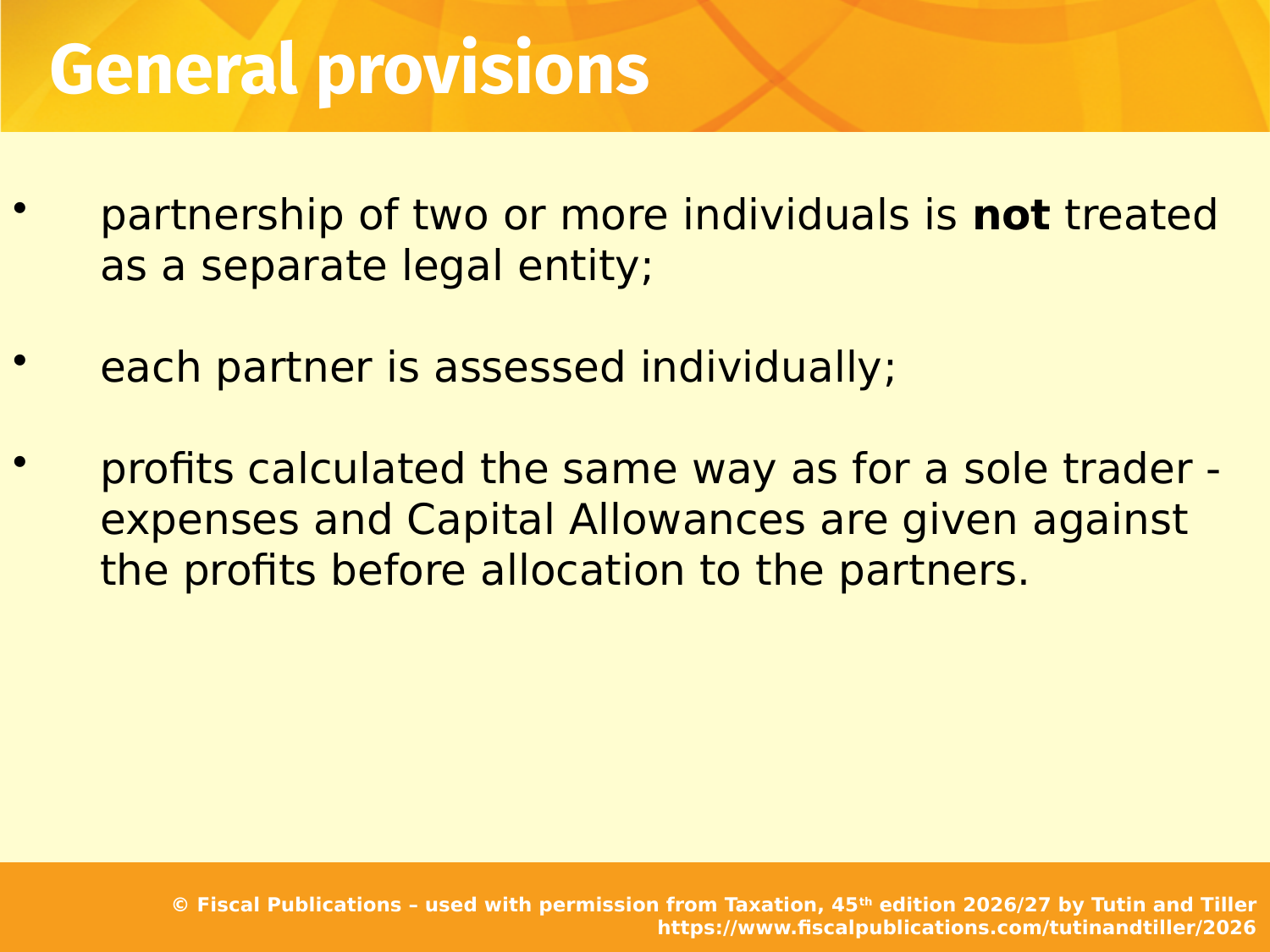

# General provisions

partnership of two or more individuals is not treated as a separate legal entity;

each partner is assessed individually;

profits calculated the same way as for a sole trader - expenses and Capital Allowances are given against the profits before allocation to the partners.